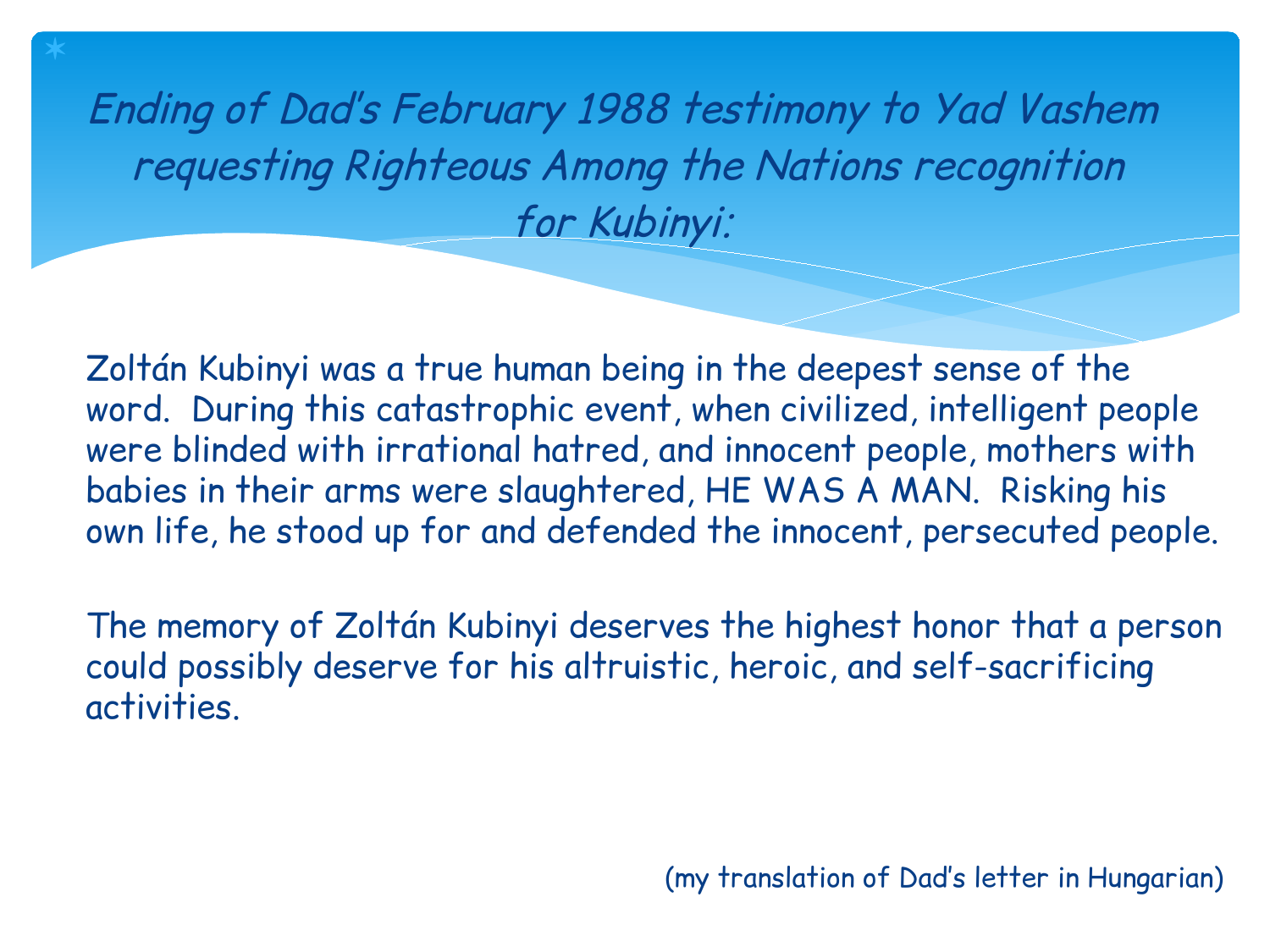

Ending of Dad’s February 1988 testimony to Yad Vashem
requesting Righteous Among the Nations recognition
for Kubinyi:

Zoltán Kubinyi was a true human being in the deepest sense of the word.  During this catastrophic event, when civilized, intelligent people were blinded with irrational hatred, and innocent people, mothers with babies in their arms were slaughtered, HE WAS A MAN.  Risking his own life, he stood up for and defended the innocent, persecuted people.

The memory of Zoltán Kubinyi deserves the highest honor that a person could possibly deserve for his altruistic, heroic, and self-sacrificing activities.

 (my translation of Dad’s letter in Hungarian)